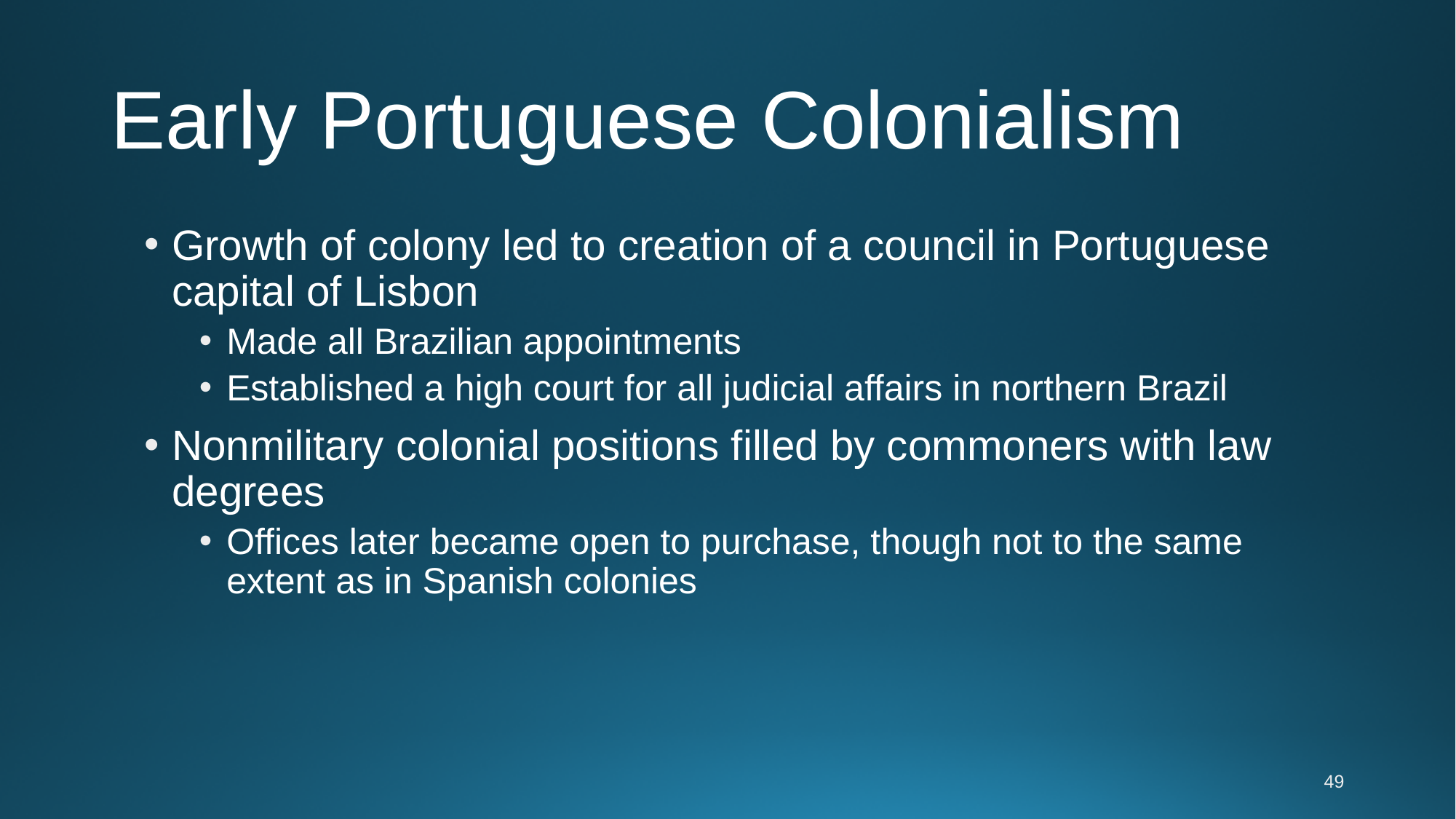

# Early Portuguese Colonialism
Growth of colony led to creation of a council in Portuguese capital of Lisbon
Made all Brazilian appointments
Established a high court for all judicial affairs in northern Brazil
Nonmilitary colonial positions filled by commoners with law degrees
Offices later became open to purchase, though not to the same extent as in Spanish colonies
49